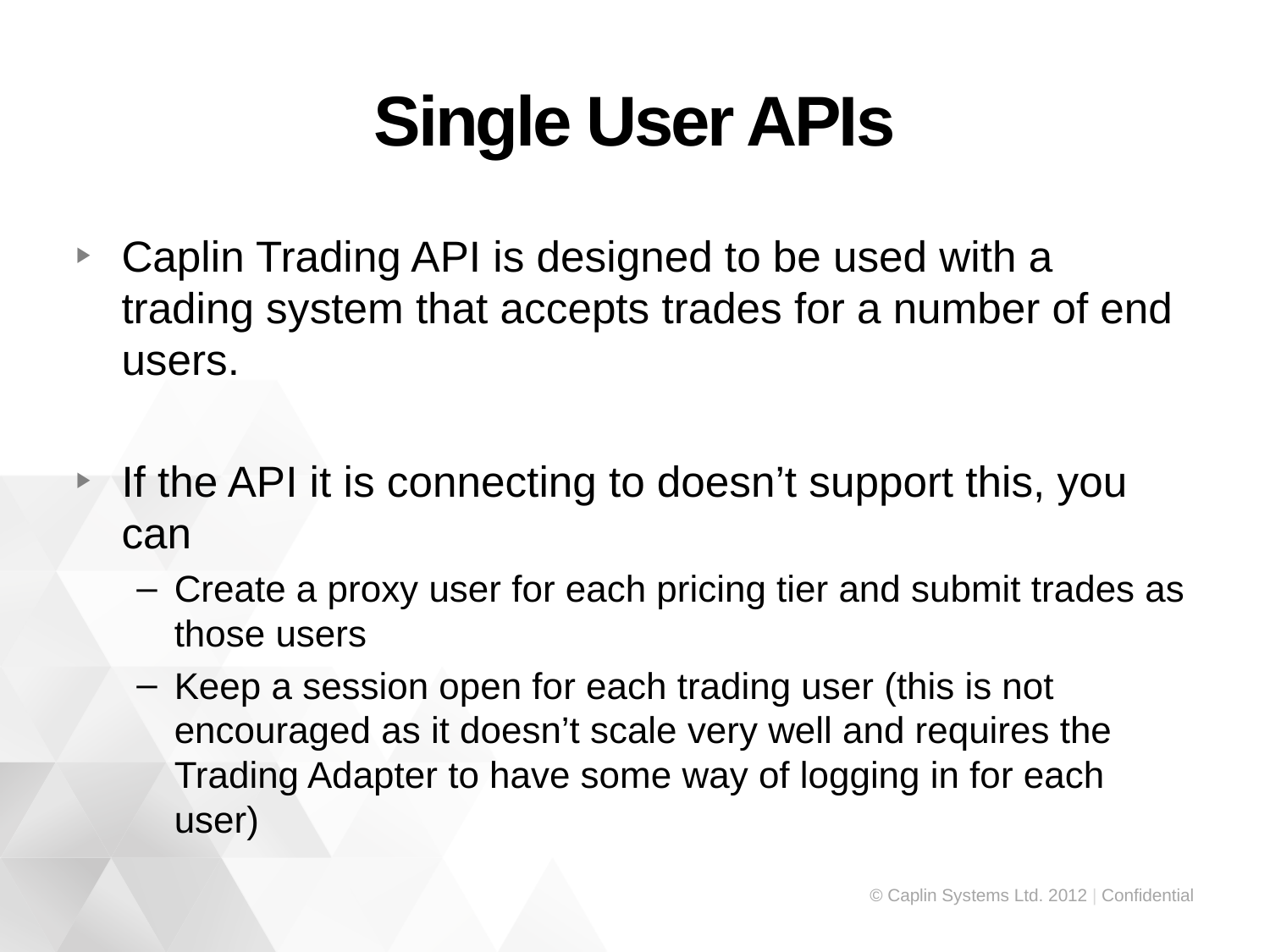

# Single User APIs
Caplin Trading API is designed to be used with a  trading system that accepts trades for a number of end users.

If the API it is connecting to doesn’t support this, you can
Create a proxy user for each pricing tier and submit trades as those users
Keep a session open for each trading user (this is not encouraged as it doesn’t scale very well and requires the Trading Adapter to have some way of logging in for each user)